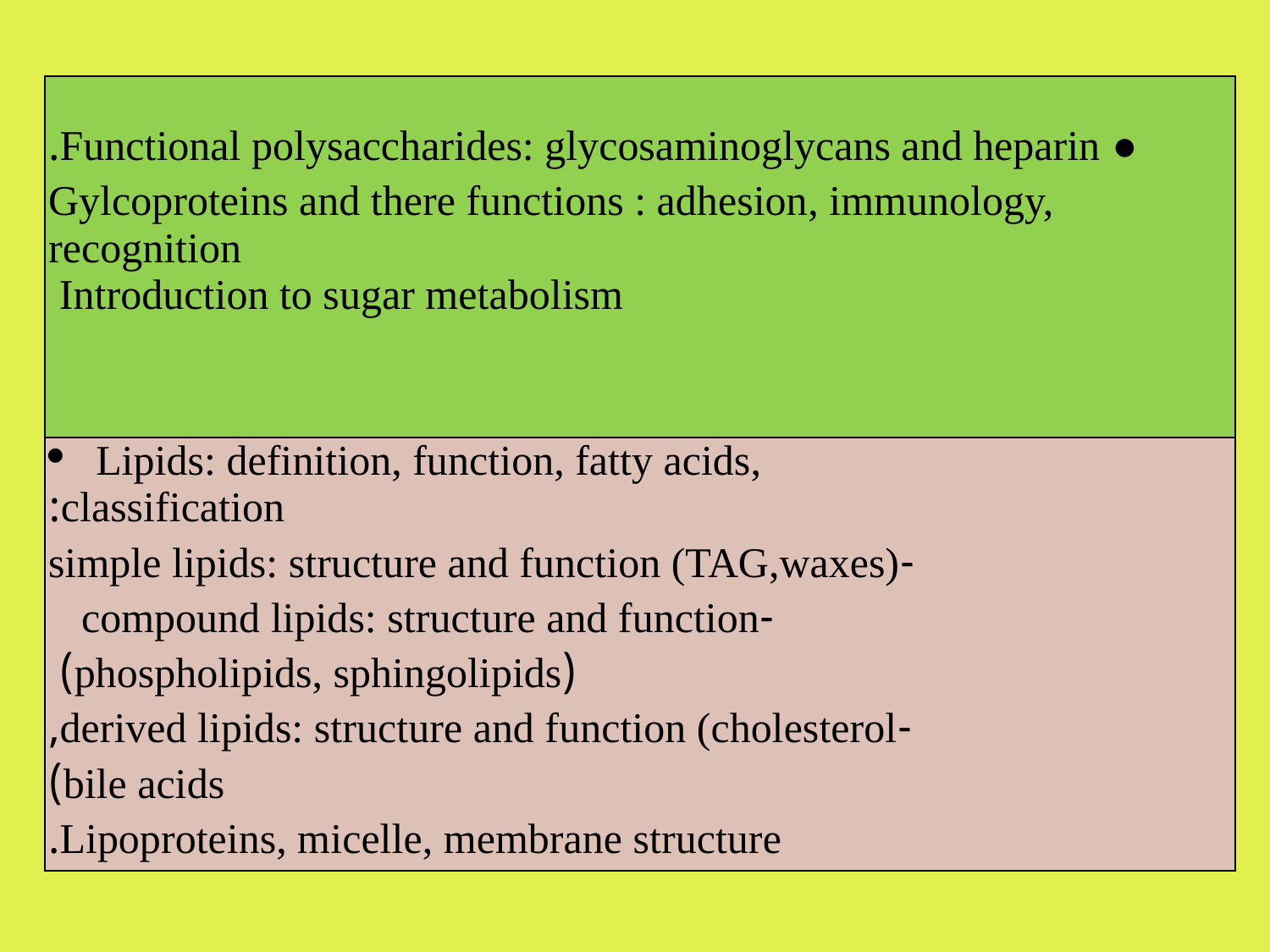

| ● Functional polysaccharides: glycosaminoglycans and heparin. Gylcoproteins and there functions : adhesion, immunology, recognition Introduction to sugar metabolism |
| --- |
| Lipids: definition, function, fatty acids, classification: -simple lipids: structure and function (TAG,waxes) -compound lipids: structure and function (phospholipids, sphingolipids) -derived lipids: structure and function (cholesterol, bile acids) Lipoproteins, micelle, membrane structure. |